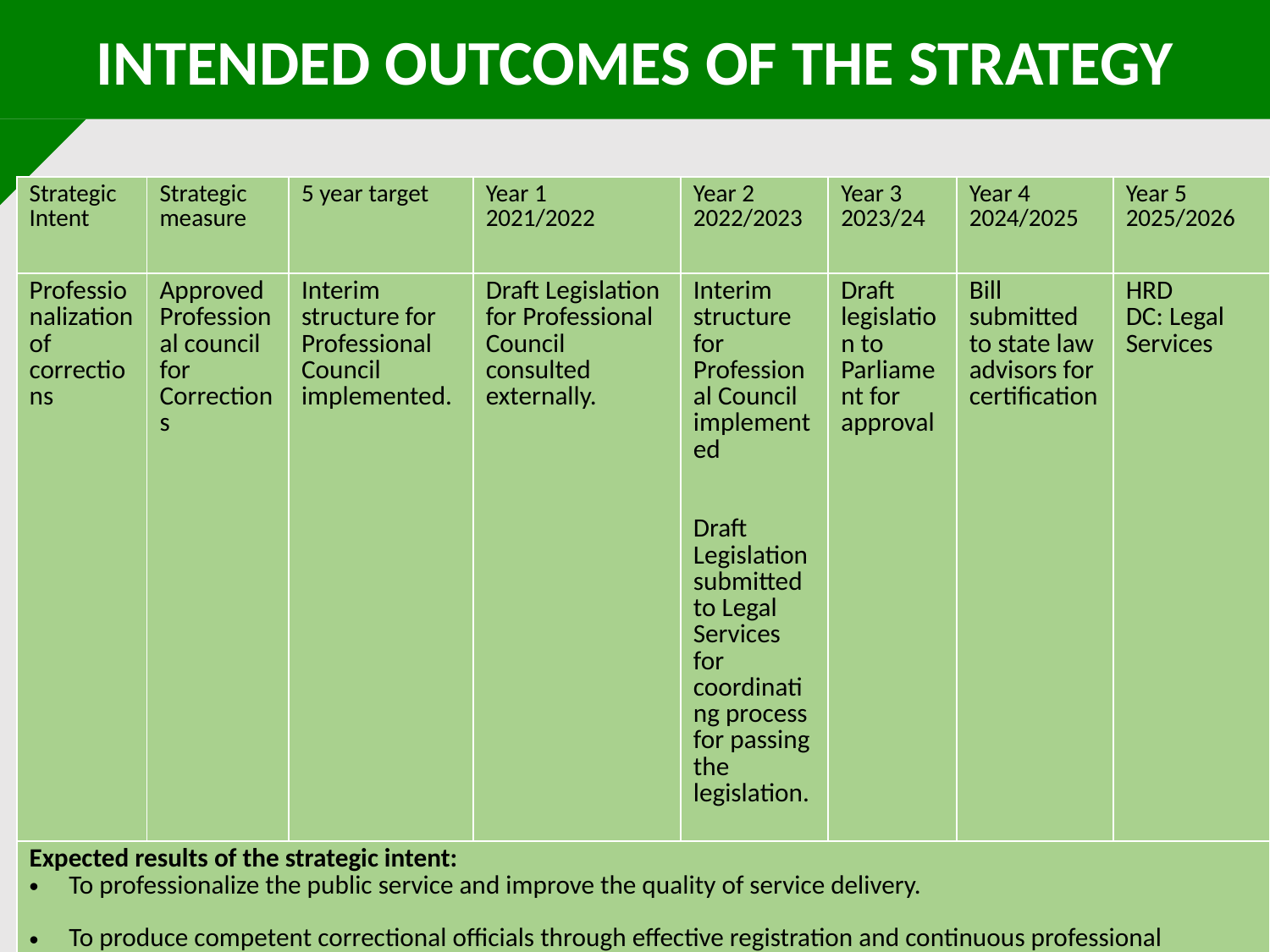

INTENDED OUTCOMES OF THE STRATEGY

| Strategic Intent | Strategic measure | 5 year target | Year 1 2021/2022 | Year 2 2022/2023 | Year 3 2023/24 | Year 4 2024/2025 | Year 5 2025/2026 |
| --- | --- | --- | --- | --- | --- | --- | --- |
| Professionalization of corrections | Approved Professional council for Corrections | Interim structure for Professional Council implemented. | Draft Legislation for Professional Council consulted externally. | Interim structure for Professional Council implemented Draft Legislation submitted to Legal Services for coordinating process for passing the legislation. | Draft legislation to Parliament for approval | Bill submitted to state law advisors for certification | HRD DC: Legal Services |
| Expected results of the strategic intent: To professionalize the public service and improve the quality of service delivery. To produce competent correctional officials through effective registration and continuous professional development |  |  |  |  |  |  |  |

30